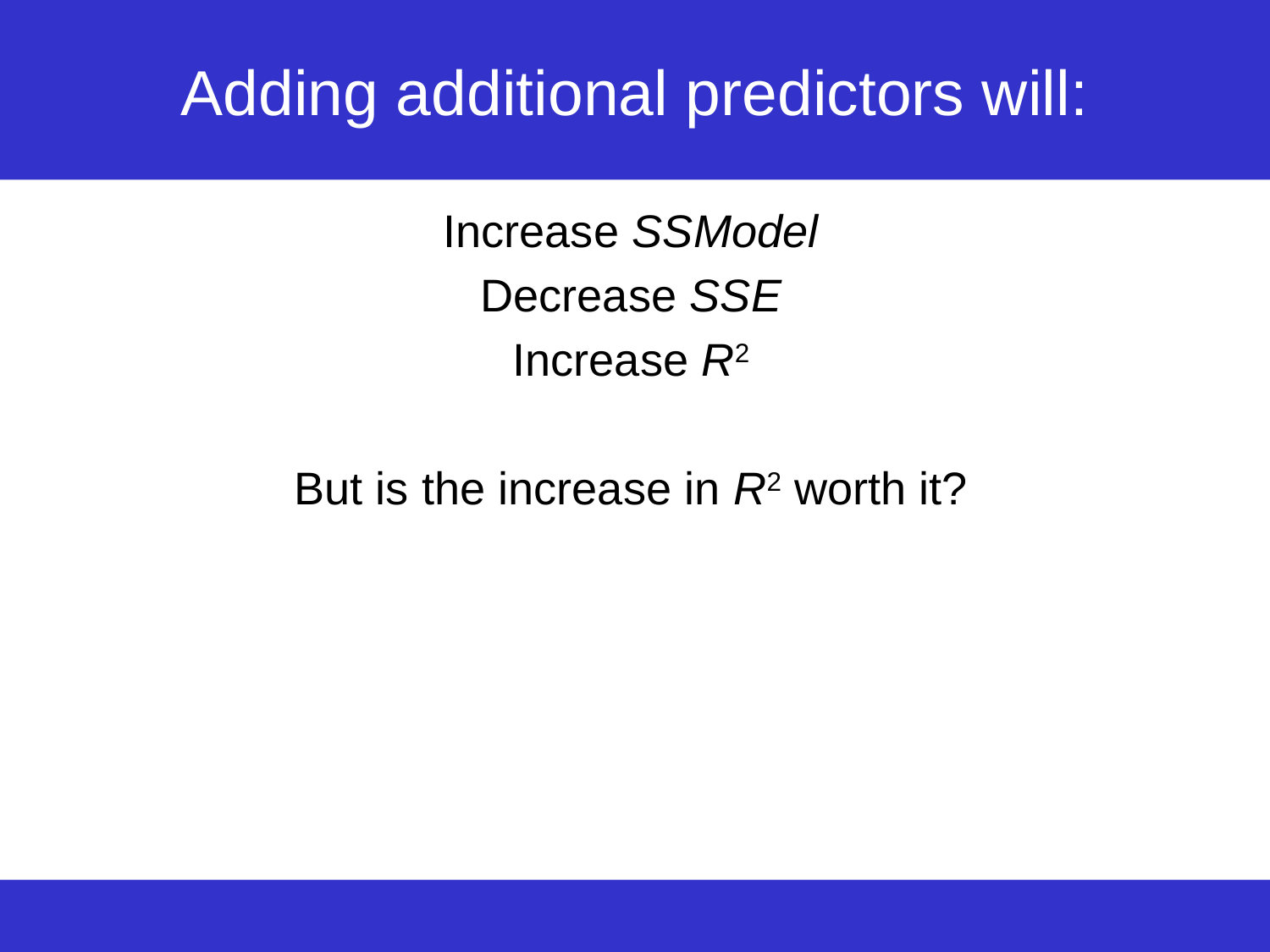

# Adding additional predictors will:
Increase SSModel
Decrease SSE
Increase R2

But is the increase in R2 worth it?